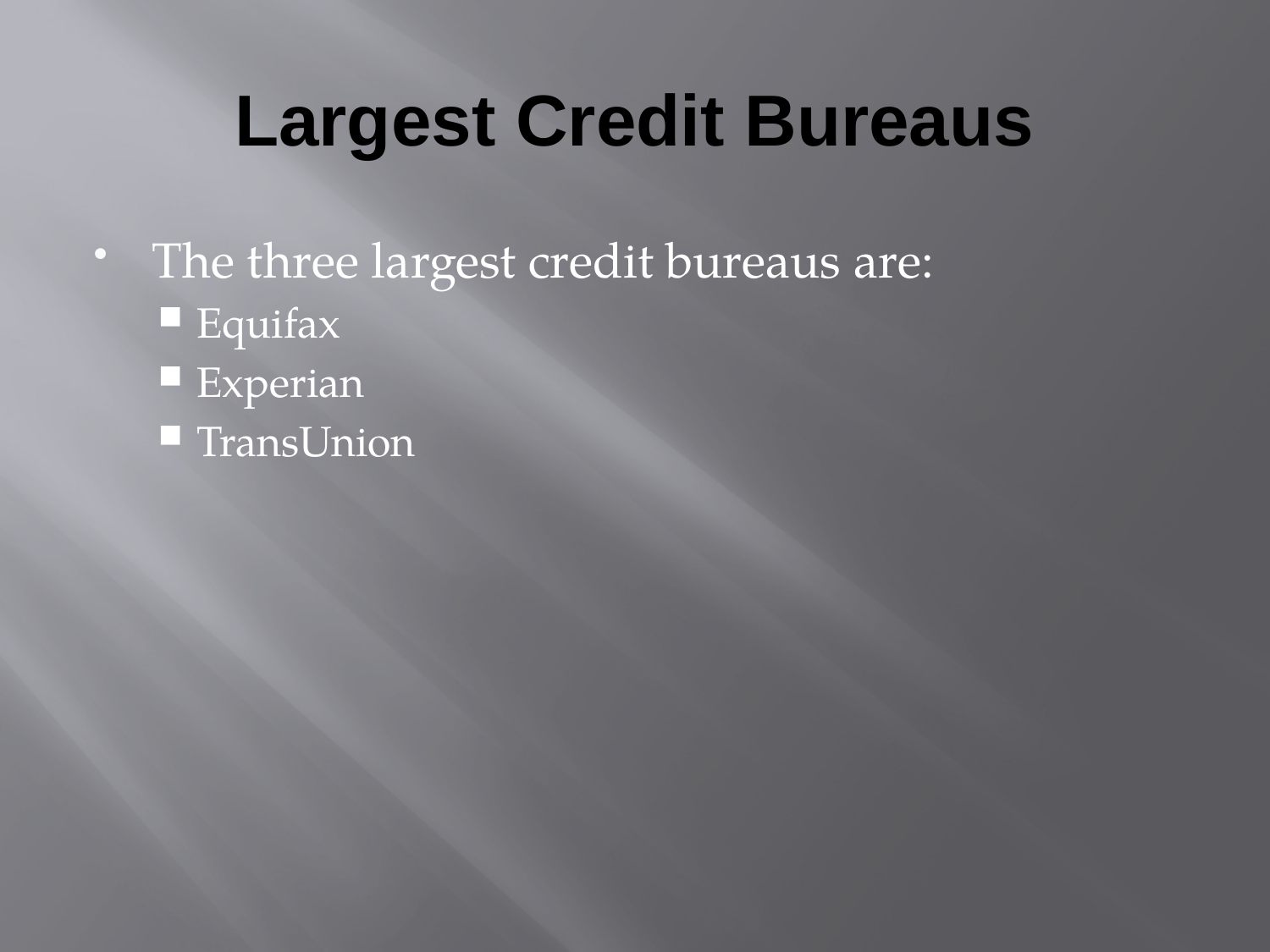

# Largest Credit Bureaus
The three largest credit bureaus are:
Equifax
Experian
TransUnion